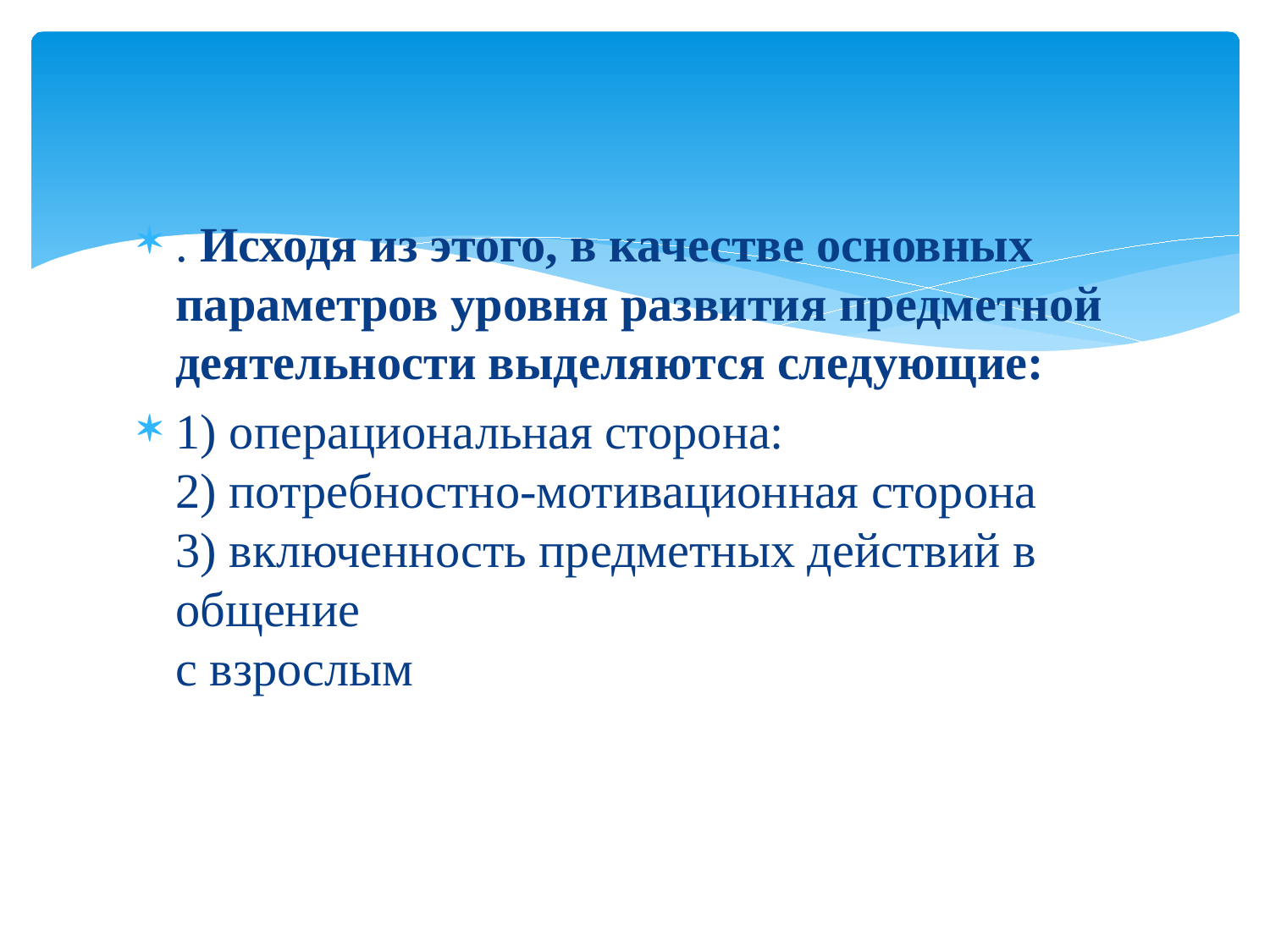

. Исходя из этого, в качестве основных параметров уровня развития предметной деятельности выделяются следующие:
1) операциональная сторона:
2) потребностно-мотивационная сторона
3) включенность предметных действий в общение
с взрослым